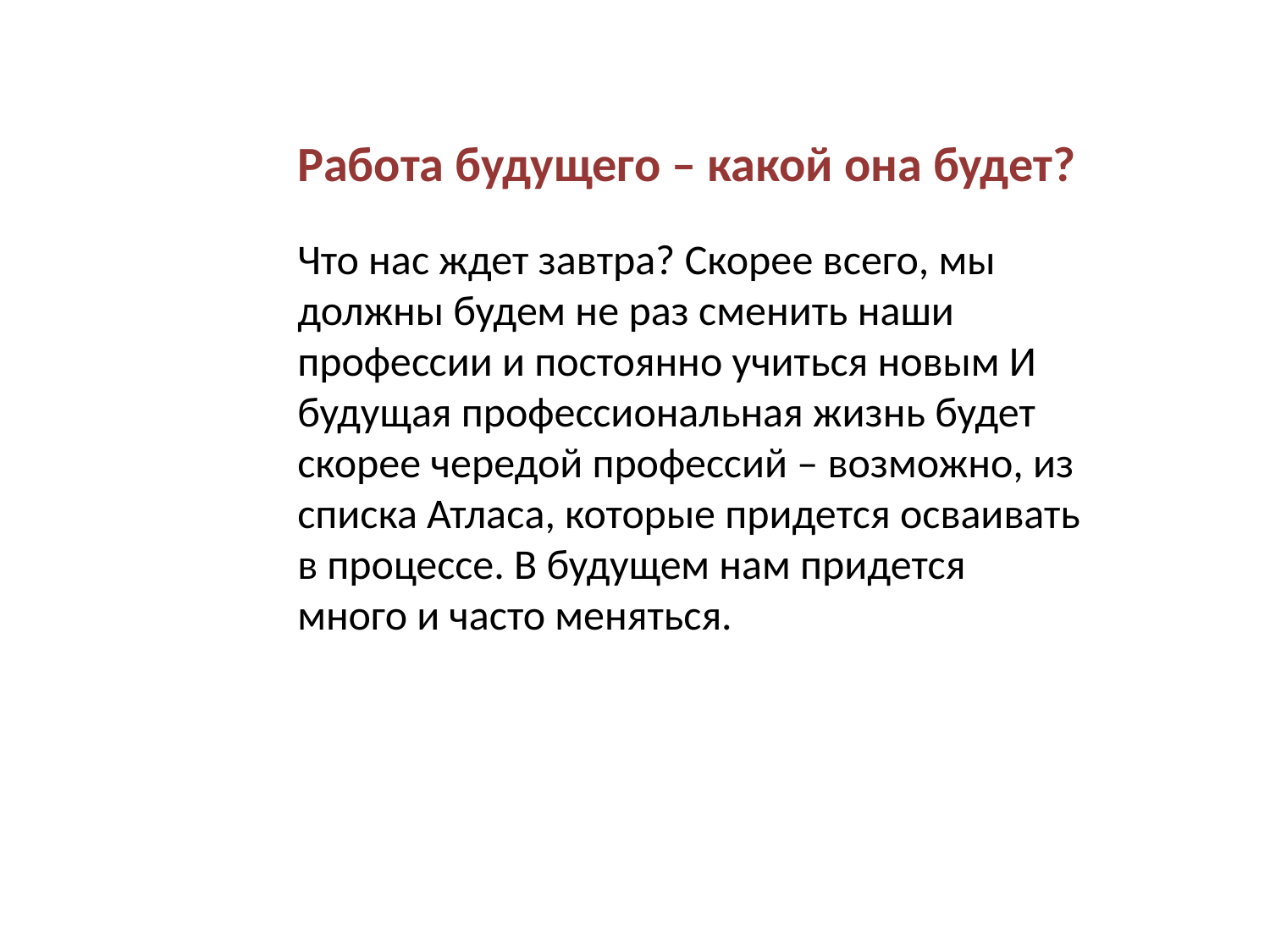

Работа будущего – какой она будет?
Что нас ждет завтра? Скорее всего, мы должны будем не раз сменить наши профессии и постоянно учиться новым И будущая профессиональная жизнь будет скорее чередой профессий – возможно, из списка Атласа, которые придется осваивать в процессе. В будущем нам придется много и часто меняться.